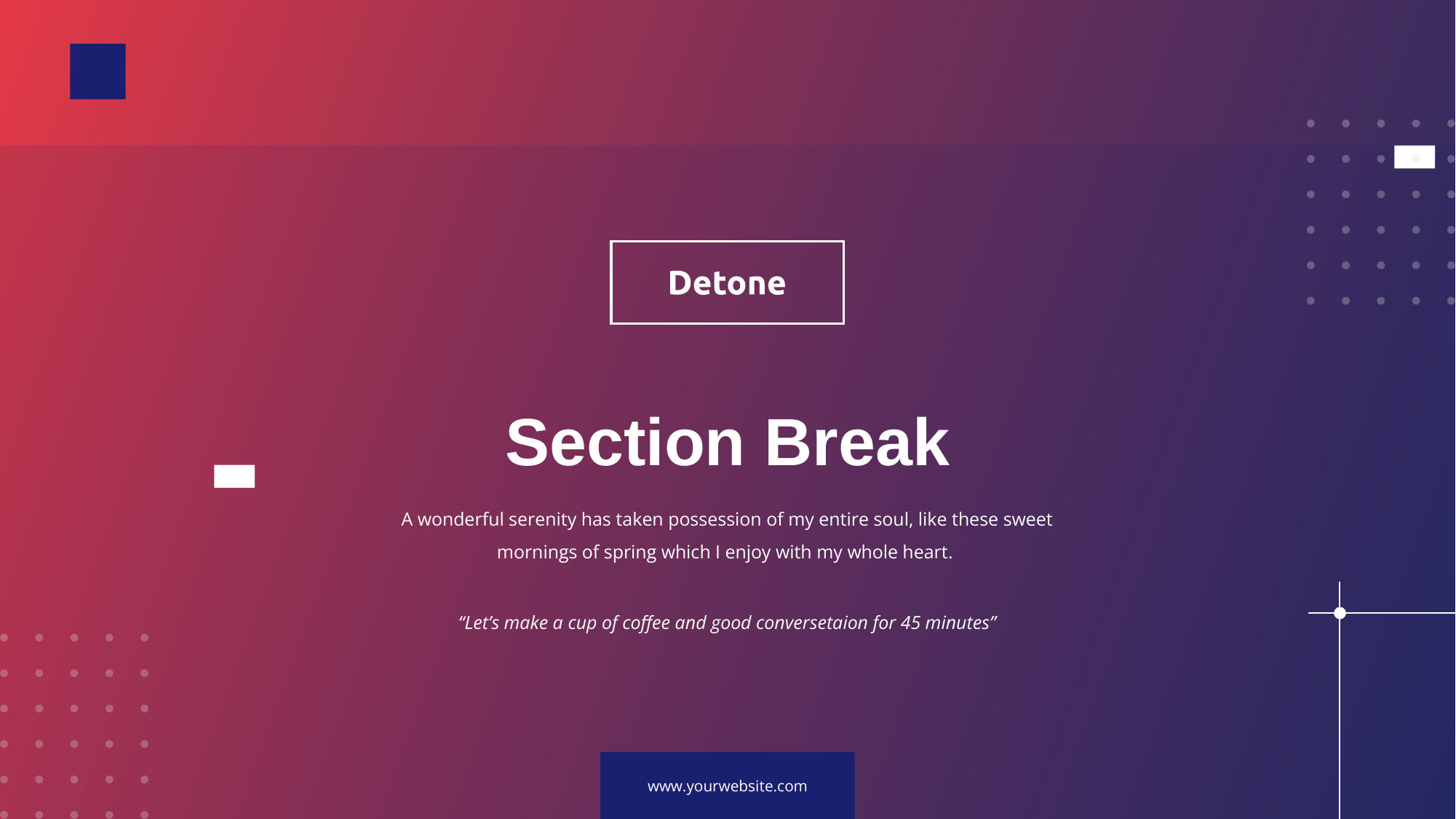

Section Break

A wonderful serenity has taken possession of my entire soul, like these sweet mornings of spring which I enjoy with my whole heart.
“Let’s make a cup of coffee and good conversetaion for 45 minutes”

www.yourwebsite.com